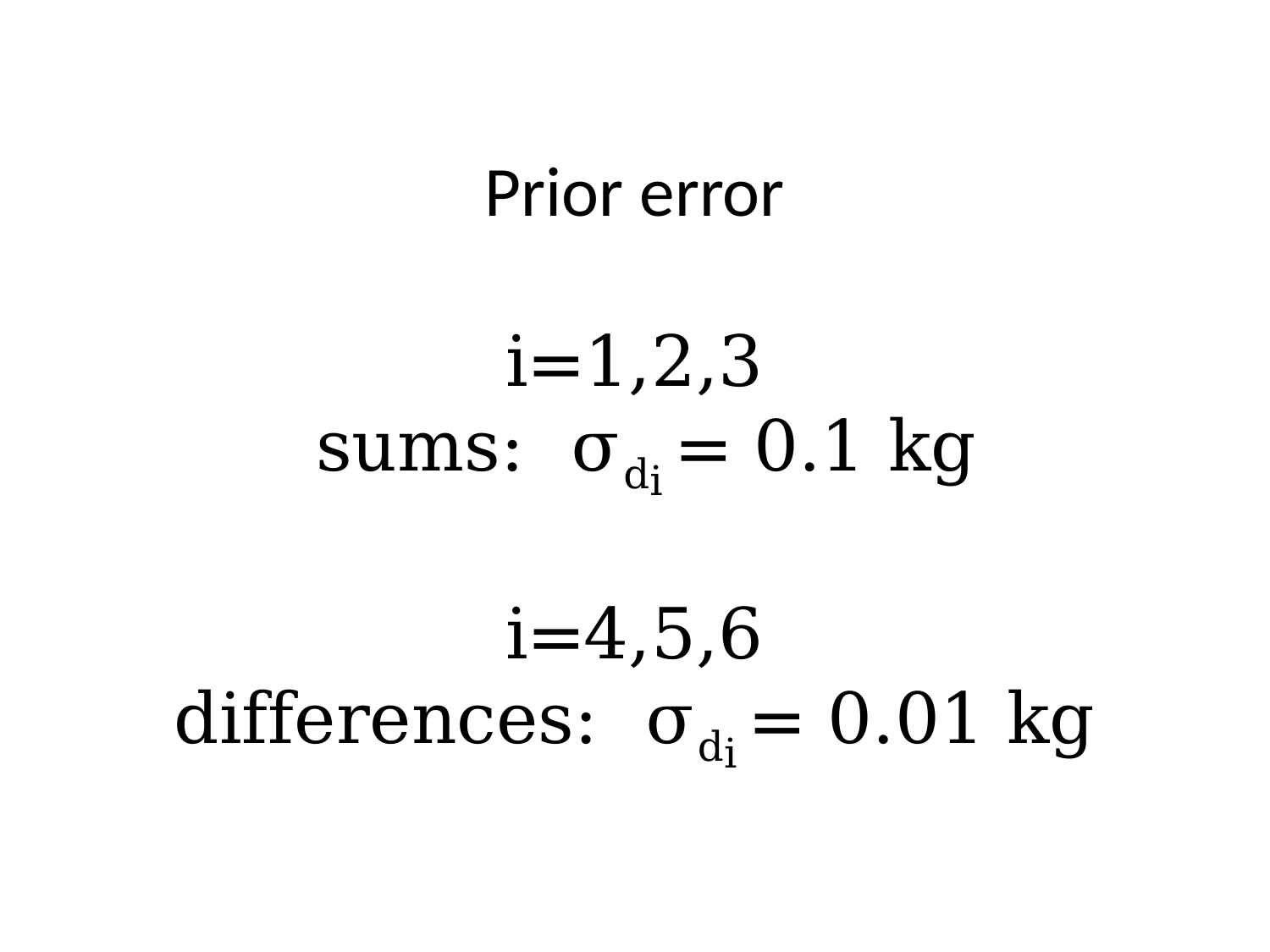

# Prior error i=1,2,3 sums:  σdi = 0.1 kg i=4,5,6 differences:  σdi = 0.01 kg